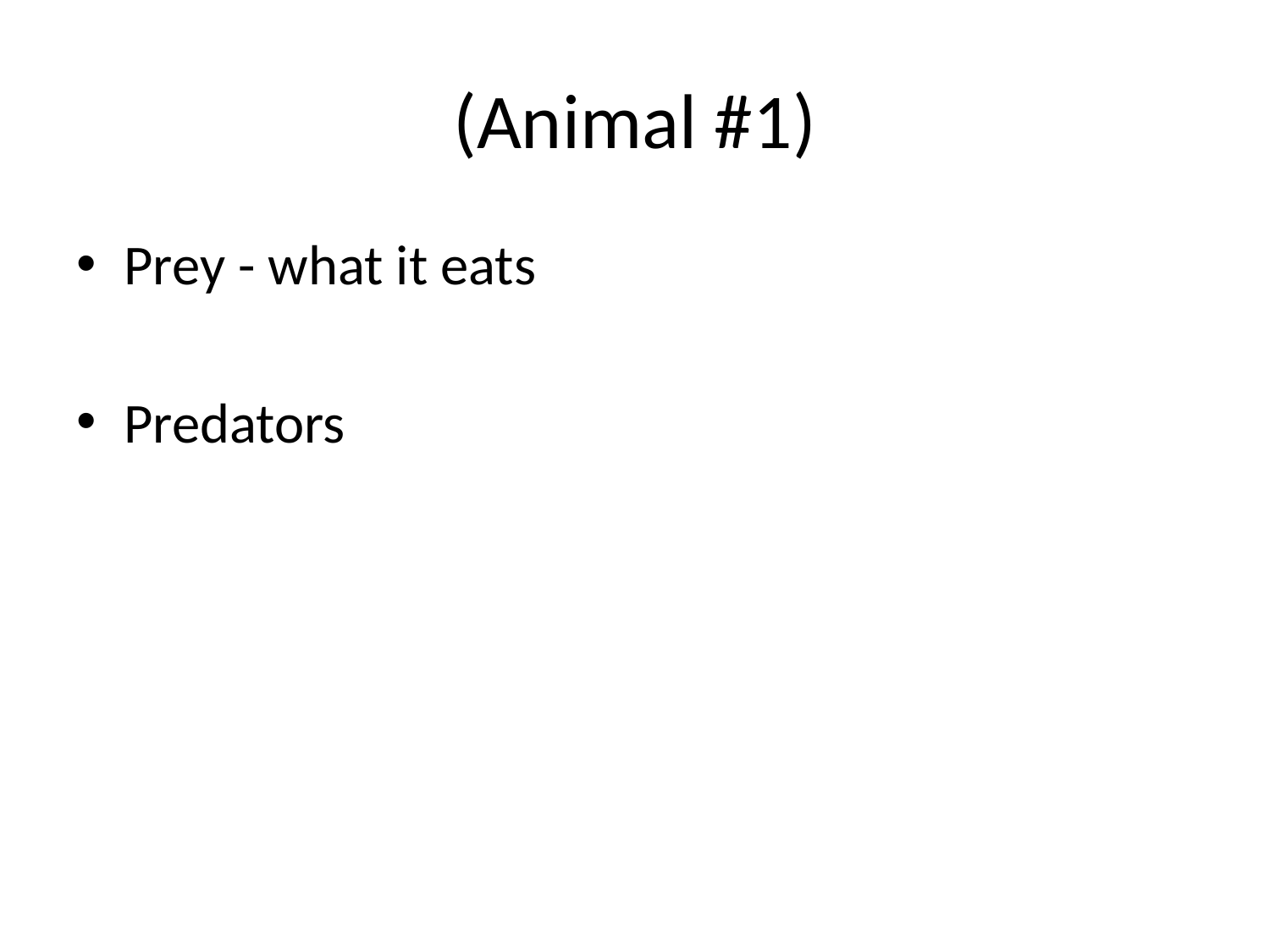

# (Animal #1)
Prey - what it eats

Predators